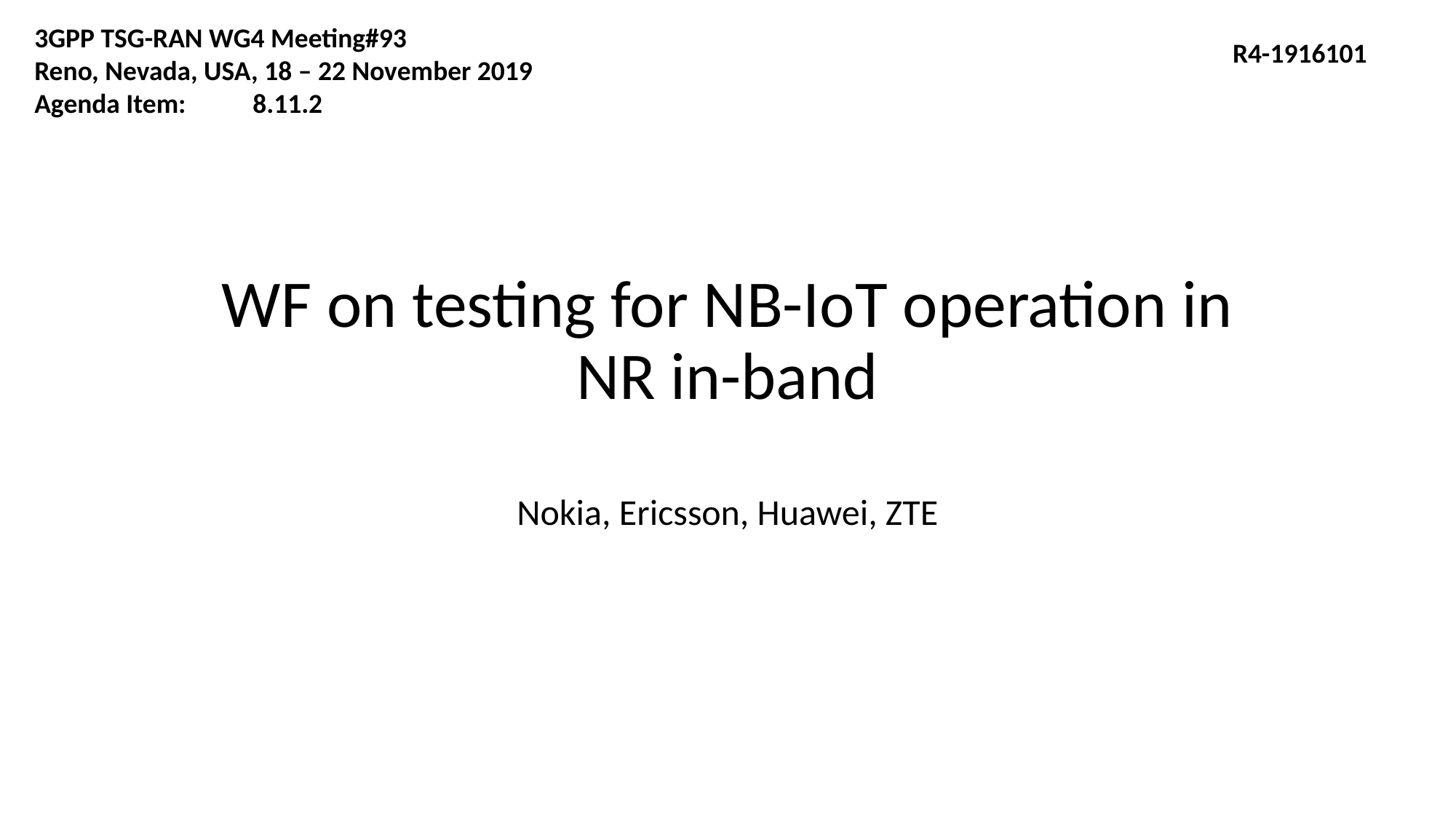

3GPP TSG-RAN WG4 Meeting#93
Reno, Nevada, USA, 18 – 22 November 2019
Agenda Item:	8.11.2
R4-1916101
# WF on testing for NB-IoT operation in NR in-band
Nokia, Ericsson, Huawei, ZTE